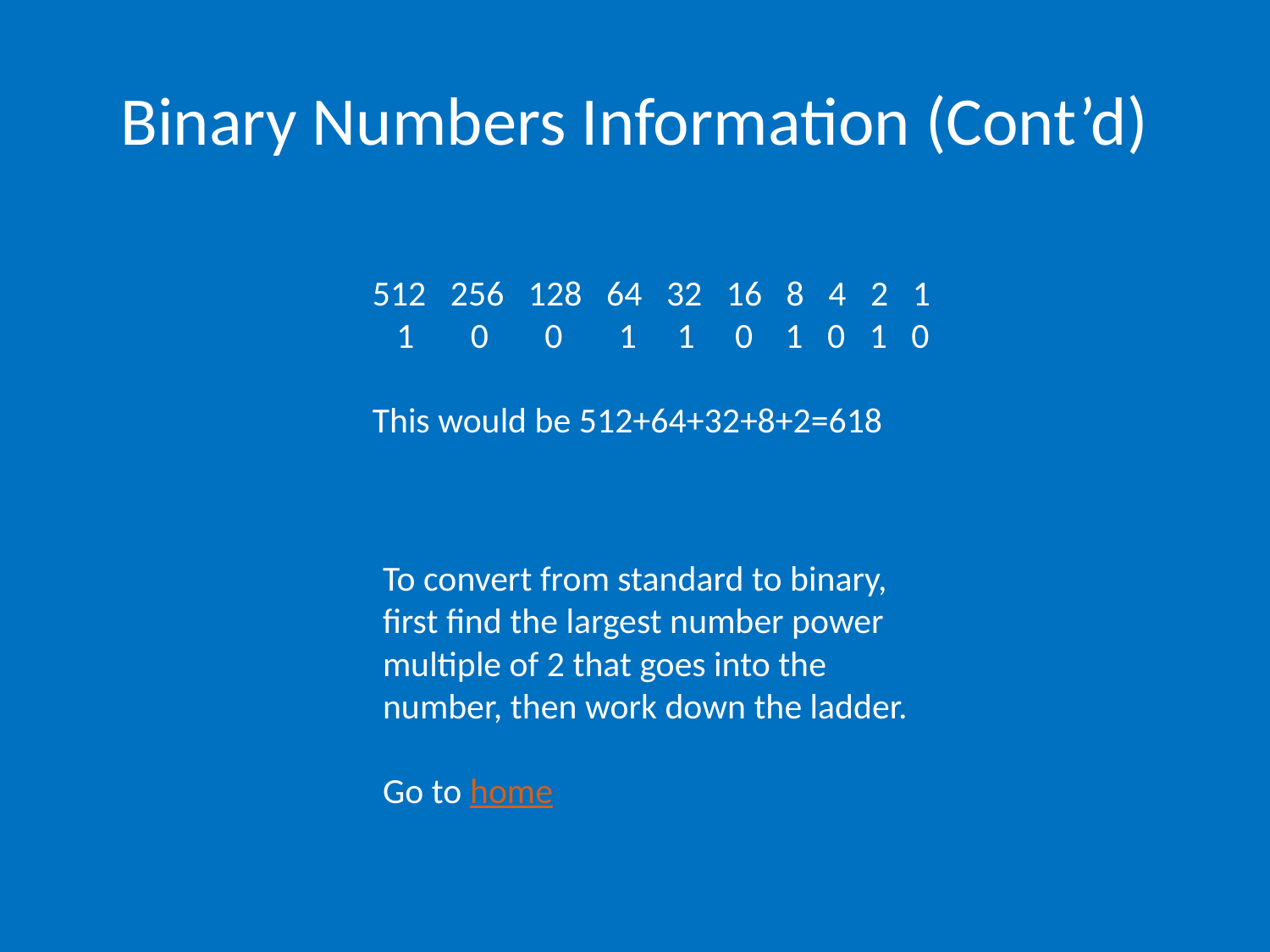

# Binary Numbers Information (Cont’d)
512   256   128   64   32   16   8   4   2   1
   1       0       0       1     1     0    1   0   1   0
This would be 512+64+32+8+2=618
To convert from standard to binary, first find the largest number power multiple of 2 that goes into the number, then work down the ladder.

Go to home